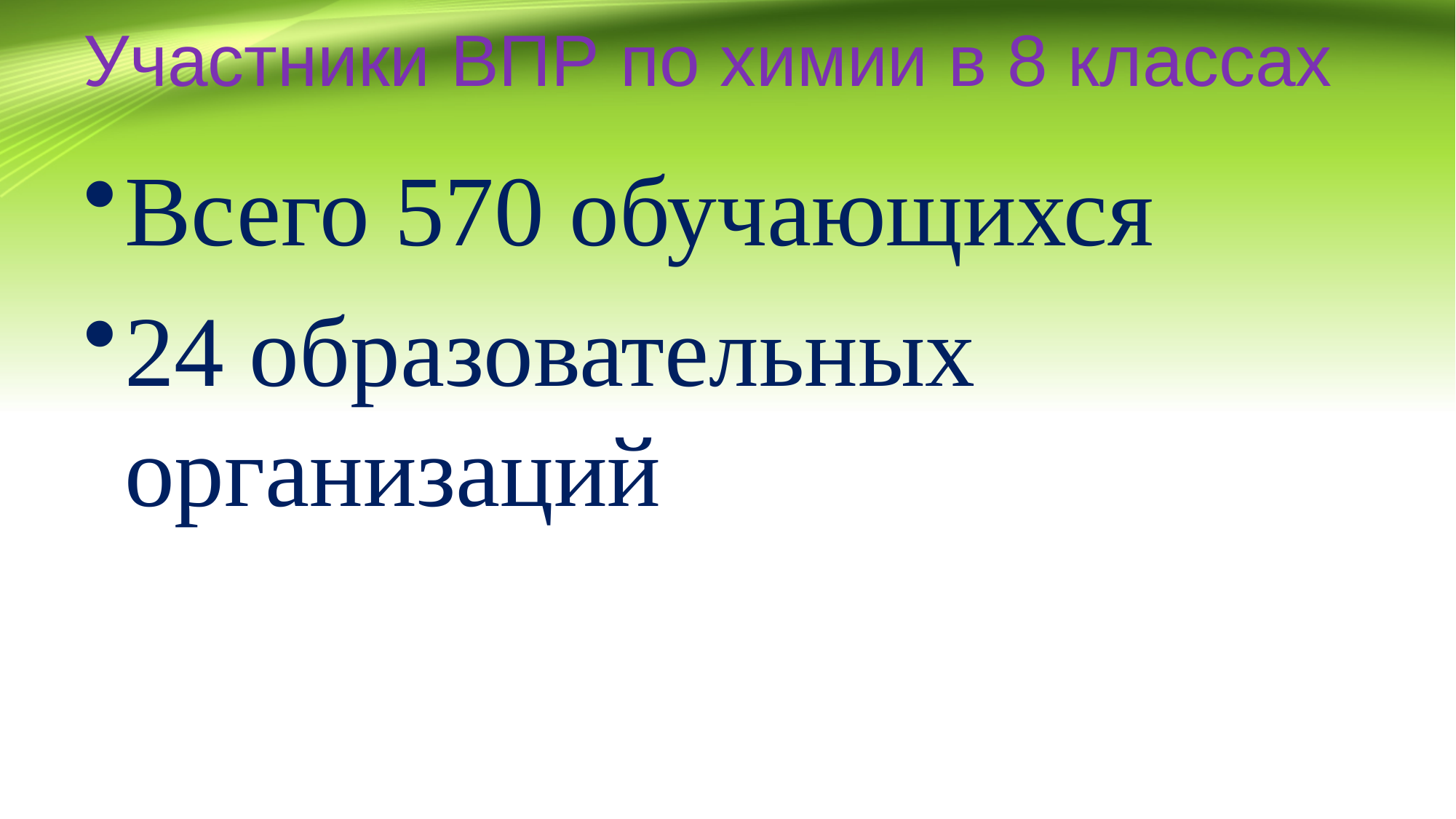

# Участники ВПР по химии в 8 классах
Всего 570 обучающихся
24 образовательных организаций